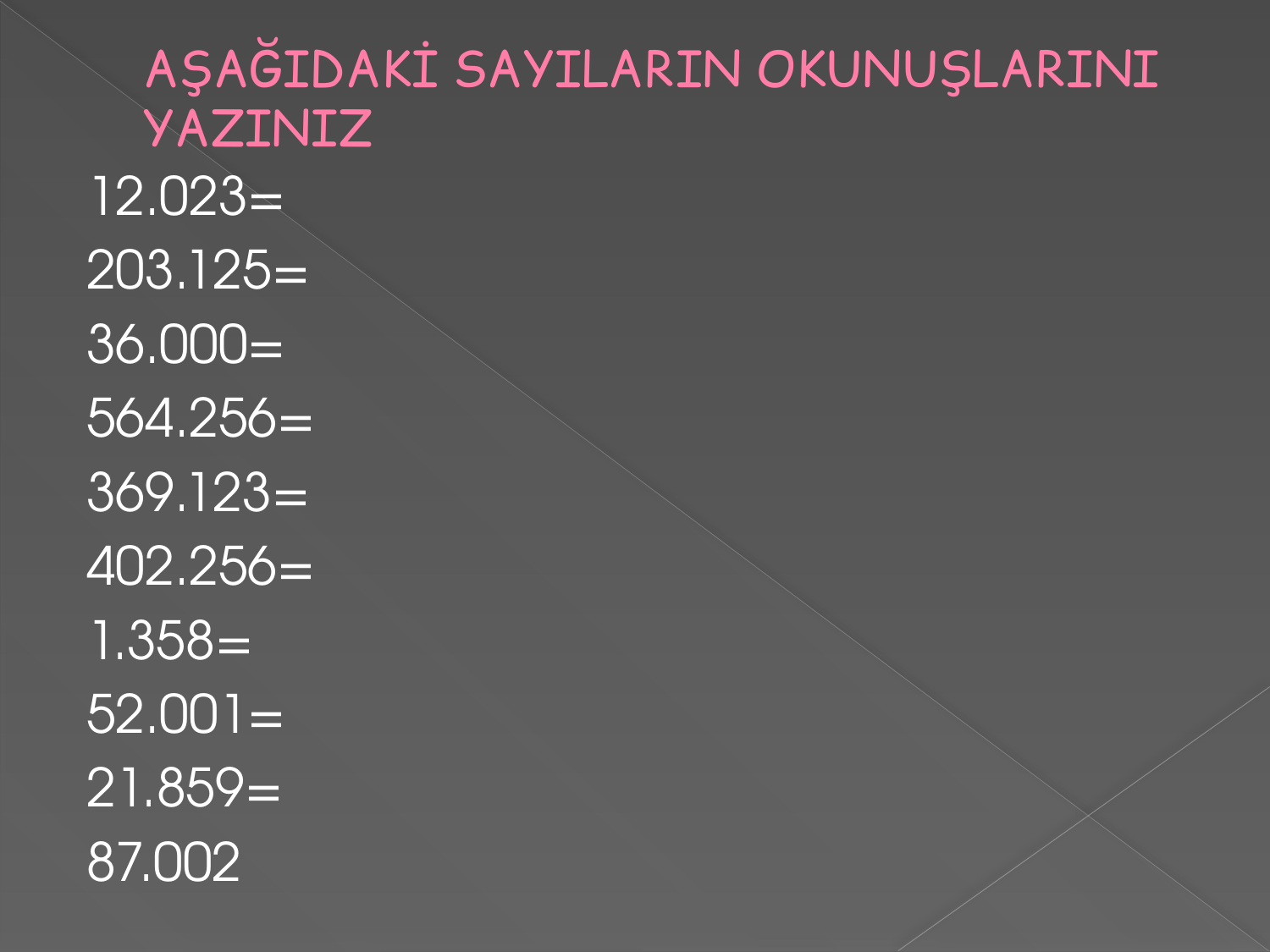

# AŞAĞIDAKİ SAYILARIN OKUNUŞLARINI YAZINIZ
12.023=
203.125=
36.000=
564.256=
369.123=
402.256=
1.358=
52.001=
21.859=
87.002